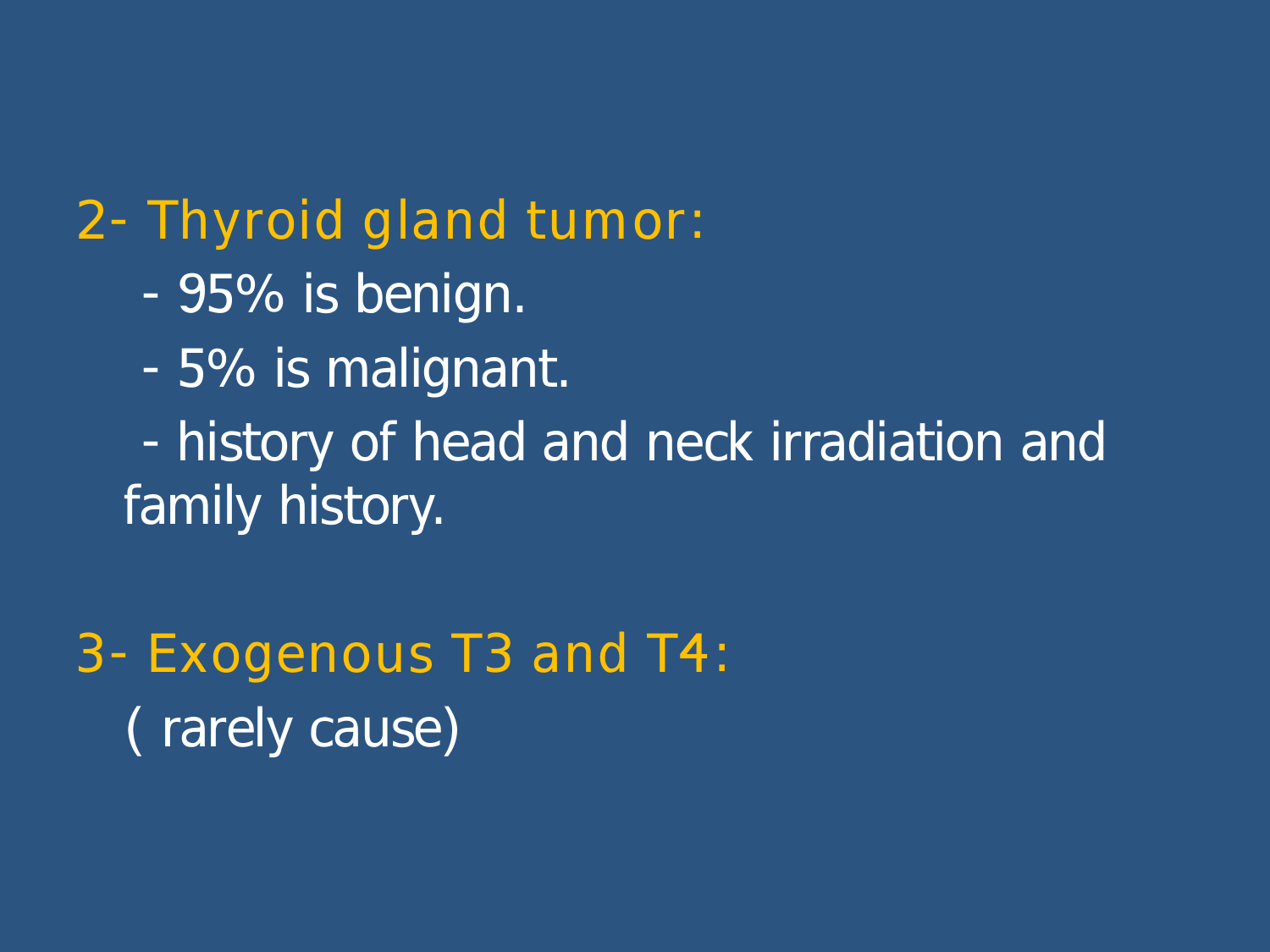

2- Thyroid gland tumor:
    - 95% is benign.
    - 5% is malignant.
    - history of head and neck irradiation and family history.

3- Exogenous T3 and T4:
   ( rarely cause)